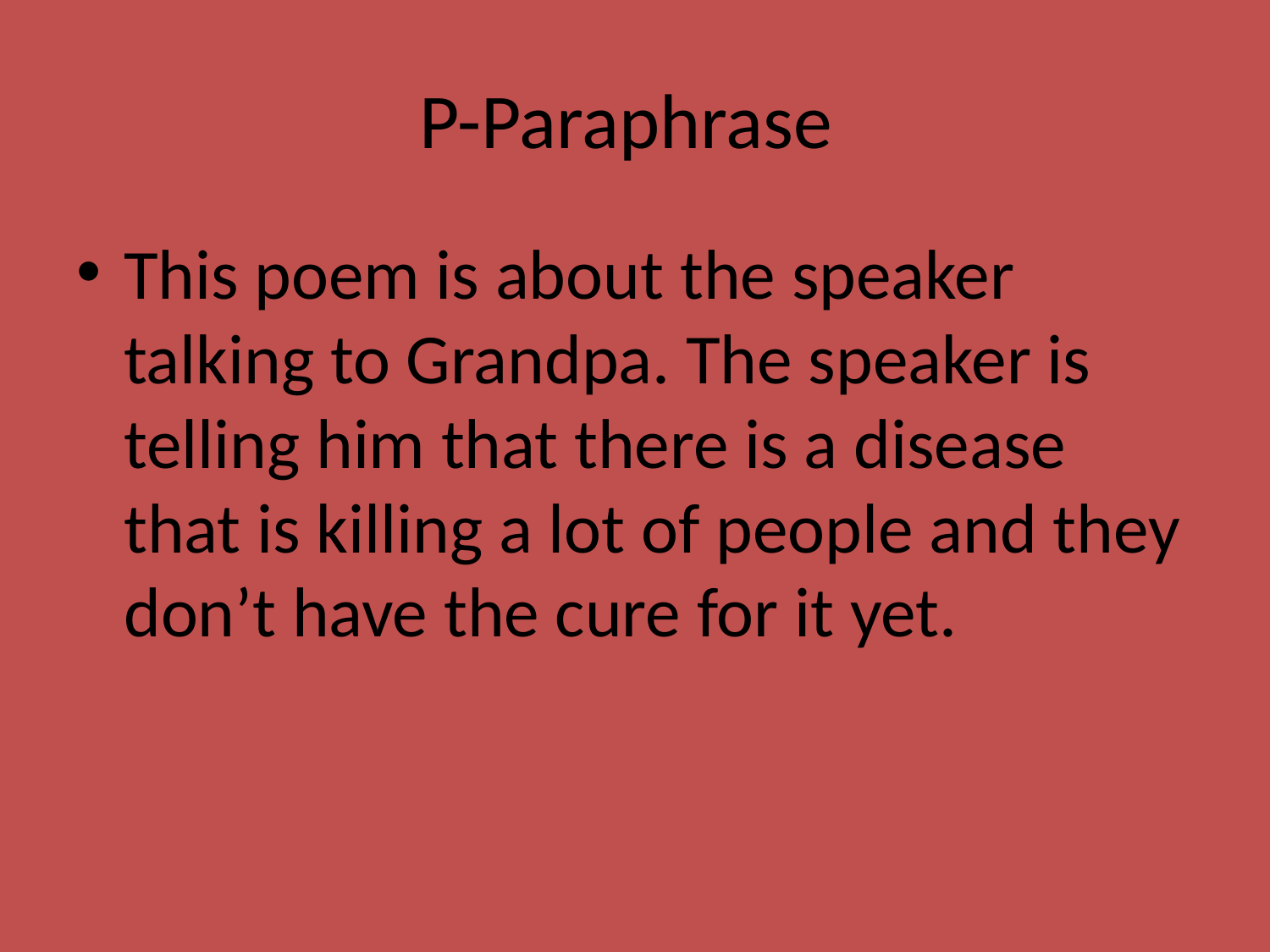

# P-Paraphrase
This poem is about the speaker talking to Grandpa. The speaker is telling him that there is a disease that is killing a lot of people and they don’t have the cure for it yet.